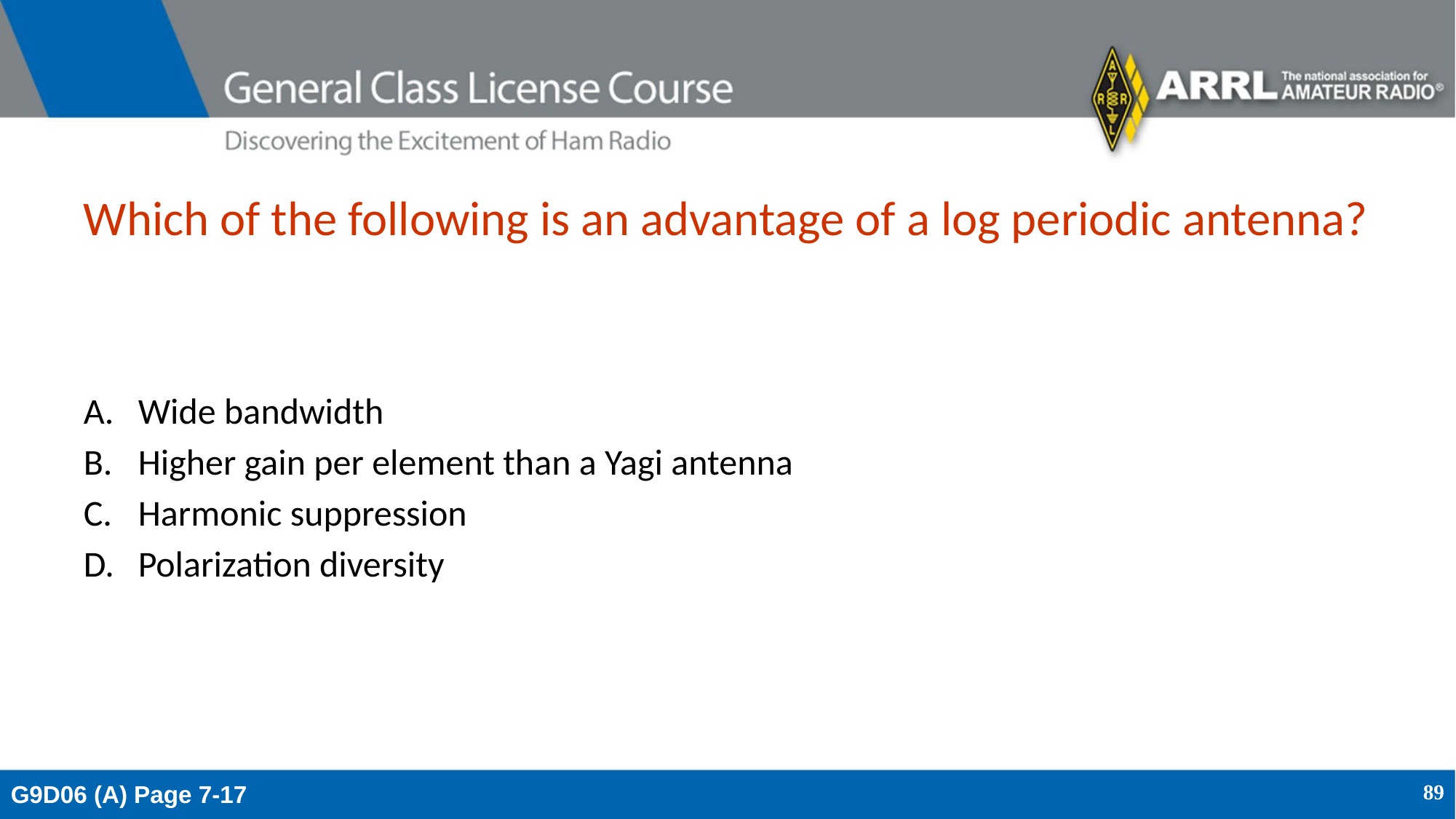

# Which of the following is an advantage of a log periodic antenna?
Wide bandwidth
Higher gain per element than a Yagi antenna
Harmonic suppression
Polarization diversity
G9D06 (A) Page 7-17
89